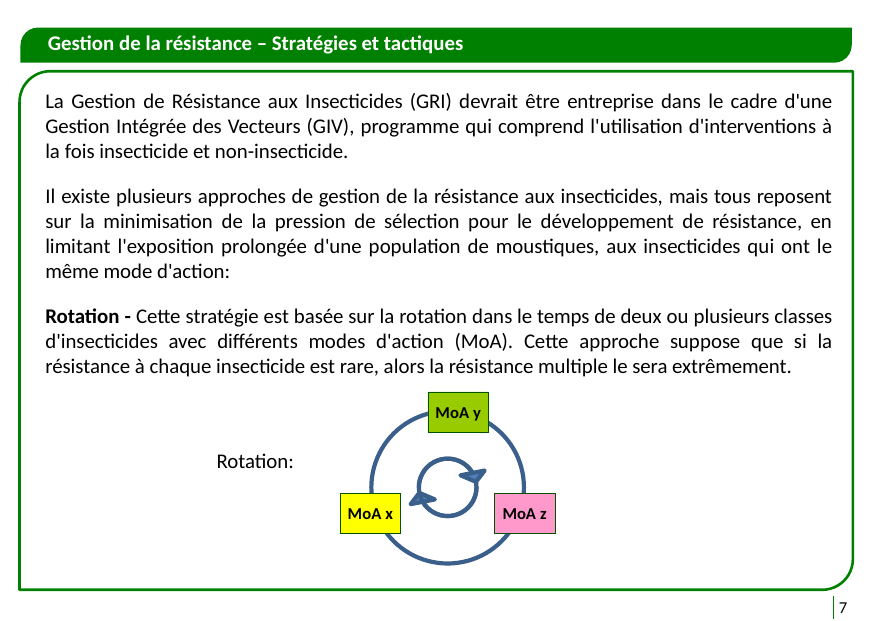

Gestion de la résistance – Stratégies et tactiques

La Gestion de Résistance aux Insecticides (GRI) devrait être entreprise dans le cadre d'une Gestion Intégrée des Vecteurs (GIV), programme qui comprend l'utilisation d'interventions à la fois insecticide et non-insecticide.

Il existe plusieurs approches de gestion de la résistance aux insecticides, mais tous reposent sur ​​la minimisation de la pression de sélection pour le développement de résistance, en limitant l'exposition prolongée d'une population de moustiques, aux insecticides qui ont le même mode d'action:

Rotation - Cette stratégie est basée sur la rotation dans le temps de deux ou plusieurs classes d'insecticides avec différents modes d'action (MoA). Cette approche suppose que si la résistance à chaque insecticide est rare, alors la résistance multiple le sera extrêmement.

MoA y

Rotation:

MoA x
MoA z
7